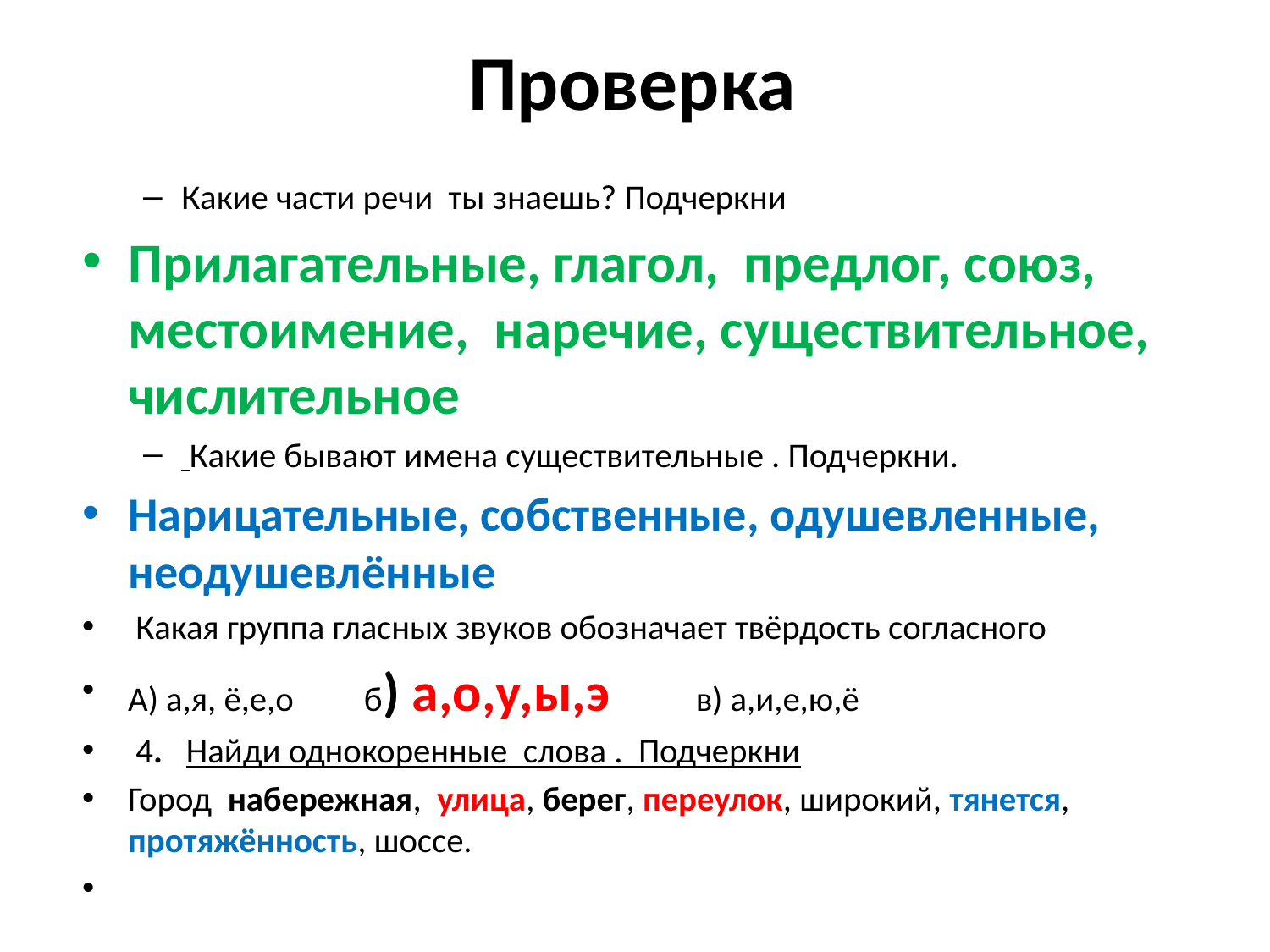

# Проверка
Какие части речи  ты знаешь? Подчеркни
Прилагательные, глагол,  предлог, союз, местоимение,  наречие, существительное, числительное
 Какие бывают имена существительные . Подчеркни.
Нарицательные, собственные, одушевленные, неодушевлённые
 Какая группа гласных звуков обозначает твёрдость согласного
А) а,я, ё,е,о         б) а,о,у,ы,э       в) а,и,е,ю,ё
 4.   Найди однокоренные  слова .  Подчеркни
Город  набережная,  улица, берег, переулок, широкий, тянется, протяжённость, шоссе.